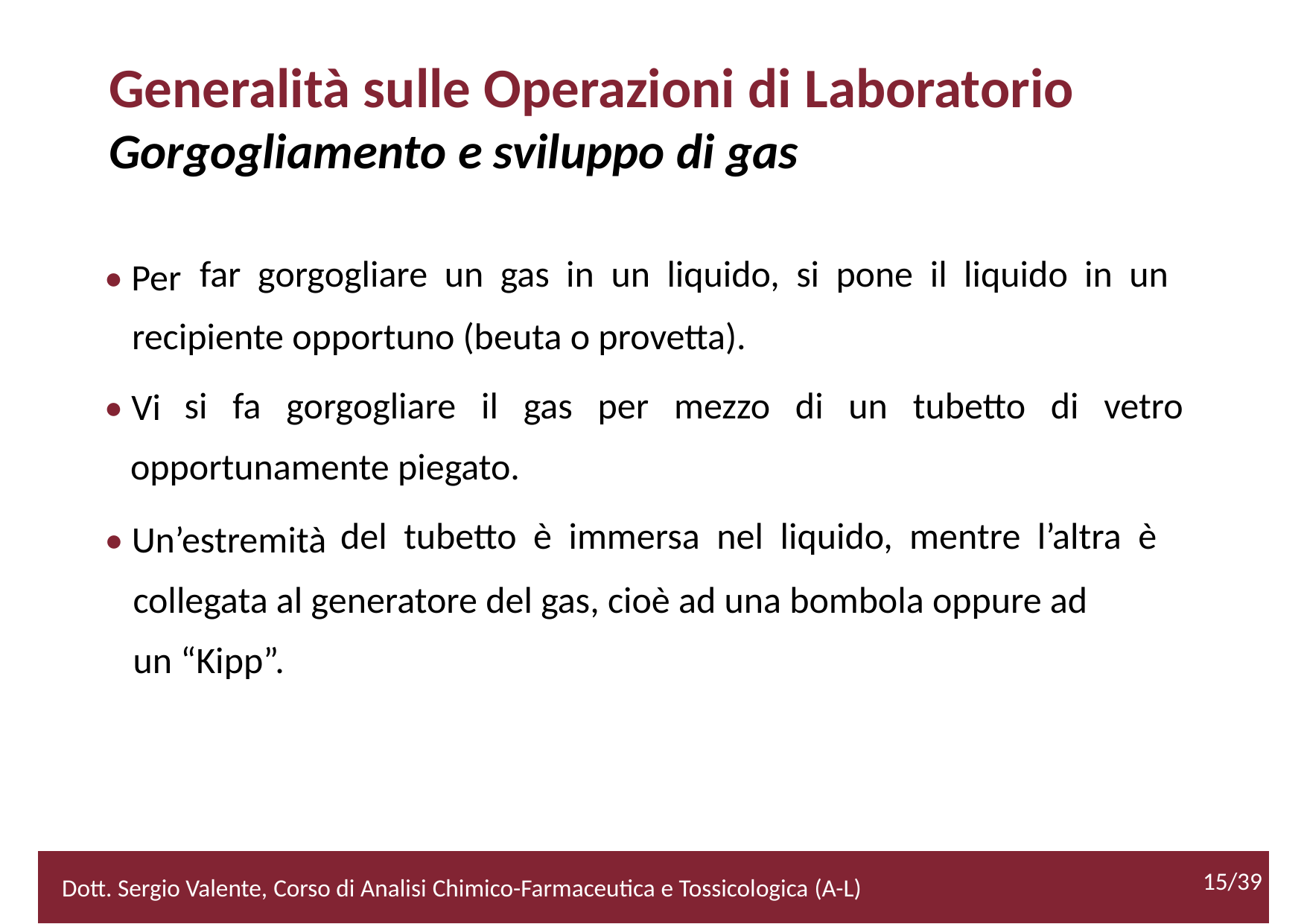

Generalità sulle Operazioni di Laboratorio
Gorgogliamento e sviluppo di gas
• Per
far  gorgogliare  un  gas  in  un  liquido,  si  pone  il  liquido  in  un
recipiente opportuno (beuta o provetta).
• Vi
si   fa   gorgogliare   il   gas   per   mezzo   di   un   tubetto   di   vetro
opportunamente piegato.
• Un’estremità
del  tubetto  è  immersa  nel  liquido,  mentre  l’altra  è
collegata al generatore del gas, cioè ad una bombola oppure ad

un “Kipp”.

15/39
2/52
Dott. Sergio Valente, Corso di Analisi Chimico-Farmaceutica e Tossicologica (A-L)